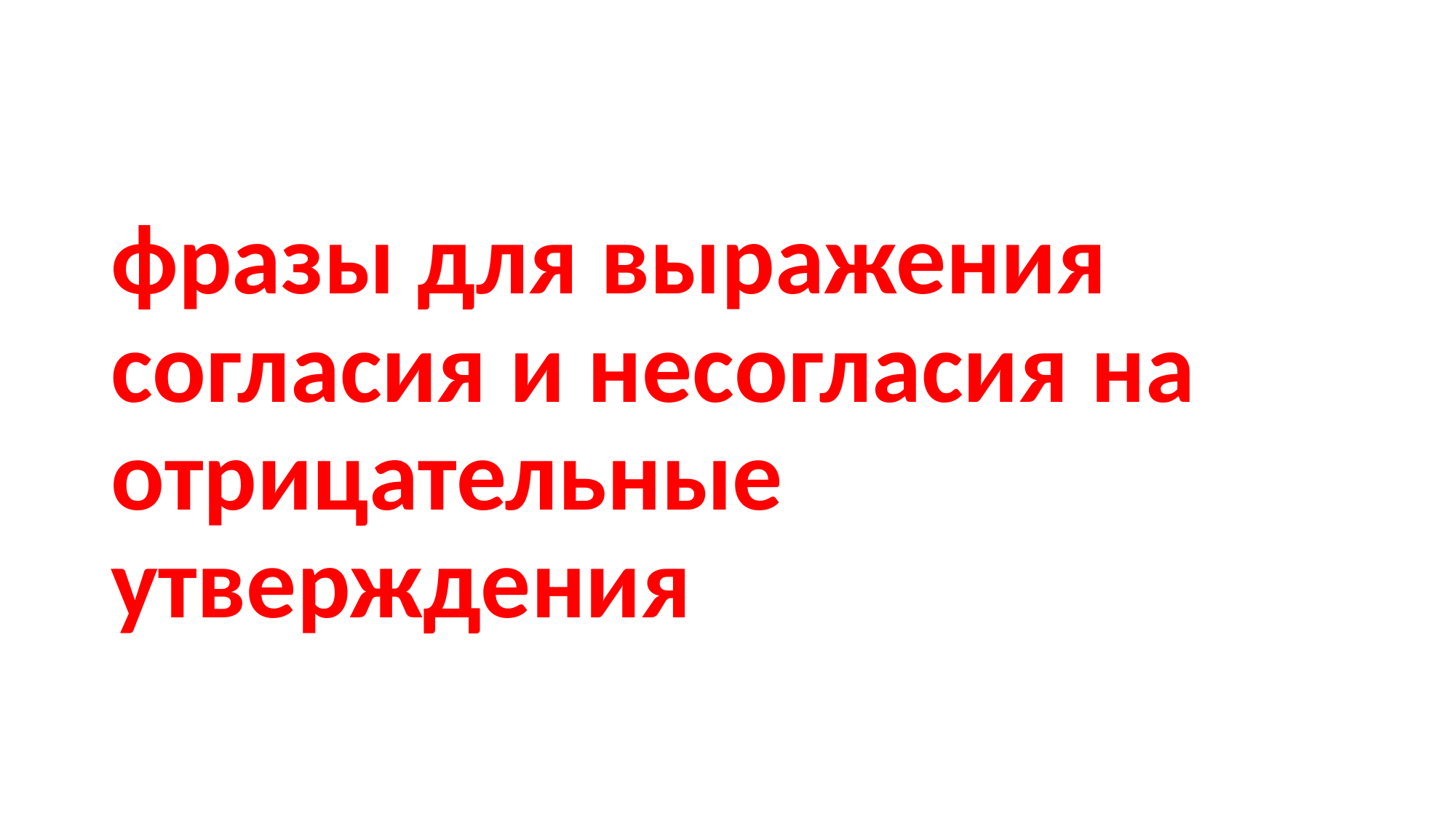

#
фразы для выражения согласия и несогласия на отрицательные утверждения